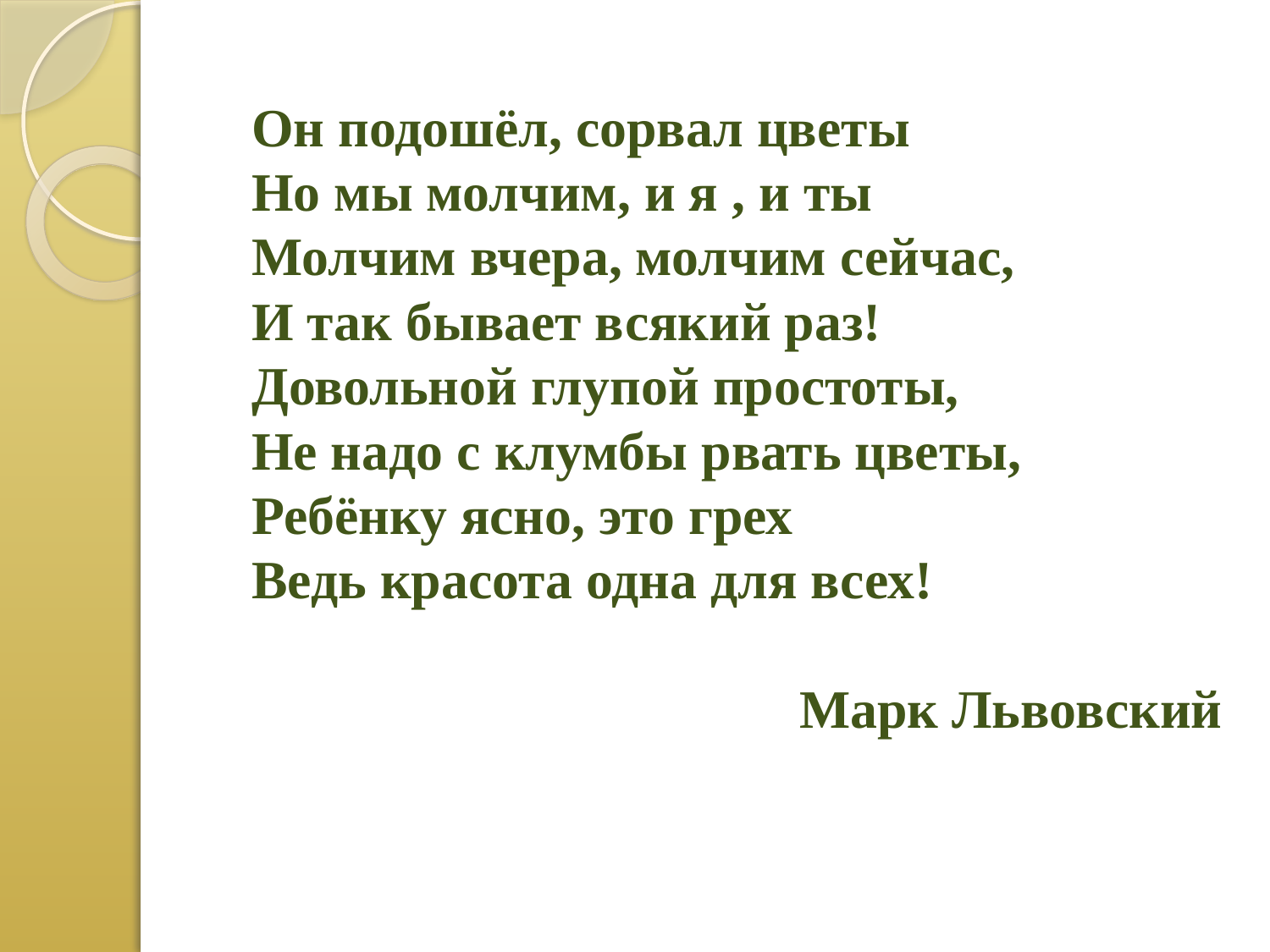

Он подошёл, сорвал цветы
Но мы молчим, и я , и ты
Молчим вчера, молчим сейчас,
И так бывает всякий раз!
Довольной глупой простоты,
Не надо с клумбы рвать цветы,
Ребёнку ясно, это грех
Ведь красота одна для всех!

Марк Львовский